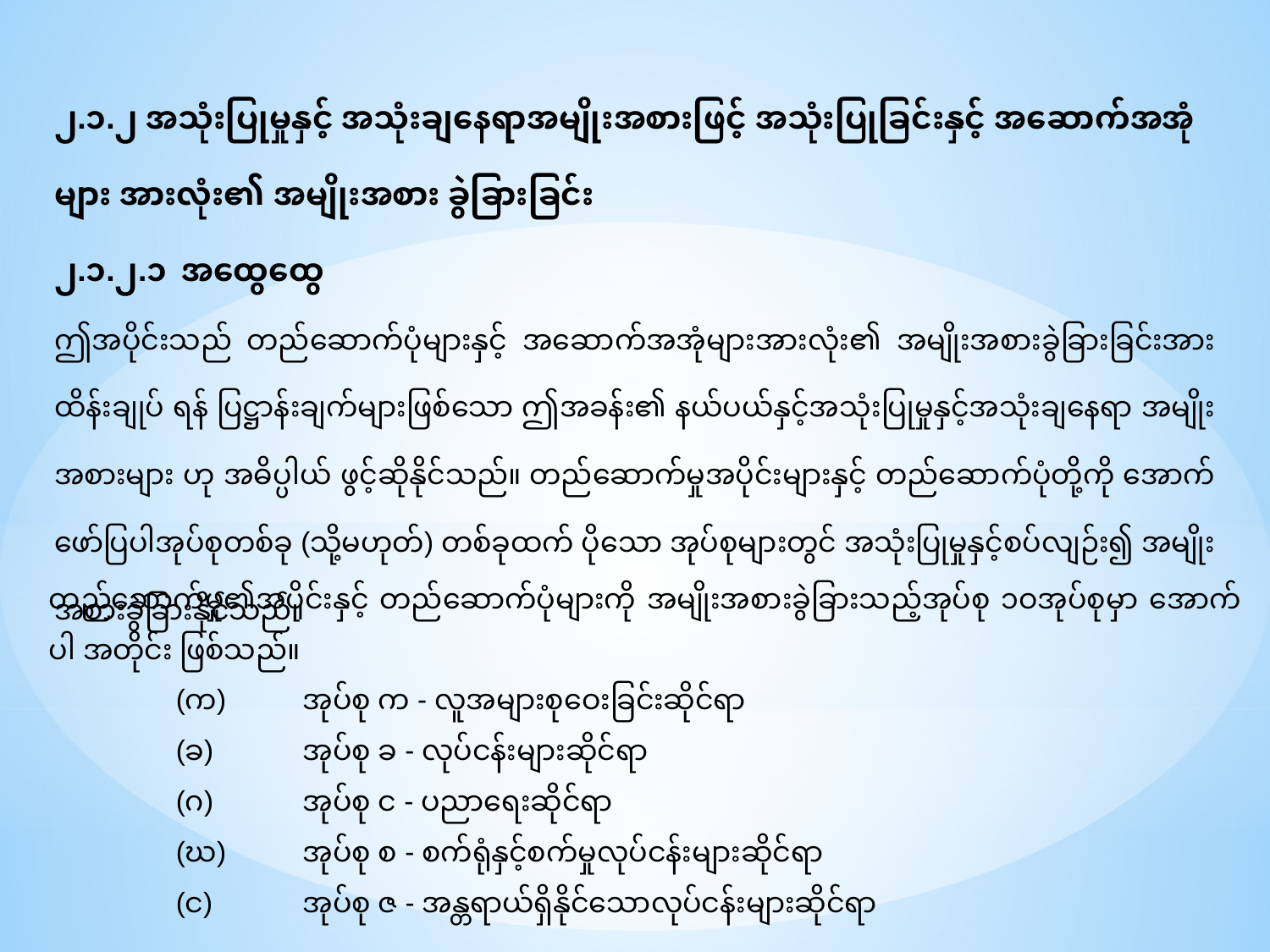

၂.၁.၂ အသုံးပြုမှုနှင့် အသုံးချနေရာအမျိုးအစားဖြင့် အသုံးပြုခြင်းနှင့် အဆောက်အအုံများ အားလုံး၏ အမျိုးအစား ခွဲခြားခြင်း
၂.၁.၂.၁	အထွေထွေ
ဤအပိုင်းသည် တည်ဆောက်ပုံများနှင့် အဆောက်အအုံများအားလုံး၏ အမျိုးအစားခွဲခြားခြင်းအား ထိန်းချုပ် ရန် ပြဋ္ဌာန်းချက်များဖြစ်သော ဤအခန်း၏ နယ်ပယ်နှင့်အသုံးပြုမှုနှင့်အသုံးချနေရာ အမျိုးအစားများ ဟု အဓိပ္ပါယ် ဖွင့်ဆိုနိုင်သည်။ တည်ဆောက်မှုအပိုင်းများနှင့် တည်ဆောက်ပုံတို့ကို အောက်ဖော်ပြပါအုပ်စုတစ်ခု (သို့မဟုတ်) တစ်ခုထက် ပိုသော အုပ်စုများတွင် အသုံးပြုမှုနှင့်စပ်လျဉ်း၍ အမျိုးအစားခွဲခြားနိုင်သည်။
တည်ဆောက်မှု၏အပိုင်းနှင့် တည်ဆောက်ပုံများကို အမျိုးအစားခွဲခြားသည့်အုပ်စု ၁ဝအုပ်စုမှာ အောက်ပါ အတိုင်း ဖြစ်သည်။
	(က)	အုပ်စု က - လူအများစုဝေးခြင်းဆိုင်ရာ
	(ခ)	အုပ်စု ခ - လုပ်ငန်းများဆိုင်ရာ
	(ဂ)	အုပ်စု င - ပညာရေးဆိုင်ရာ
	(ဃ)	အုပ်စု စ - စက်ရုံနှင့်စက်မှုလုပ်ငန်းများဆိုင်ရာ
	(င)	အုပ်စု ဇ - အန္တရာယ်ရှိနိုင်သောလုပ်ငန်းများဆိုင်ရာ